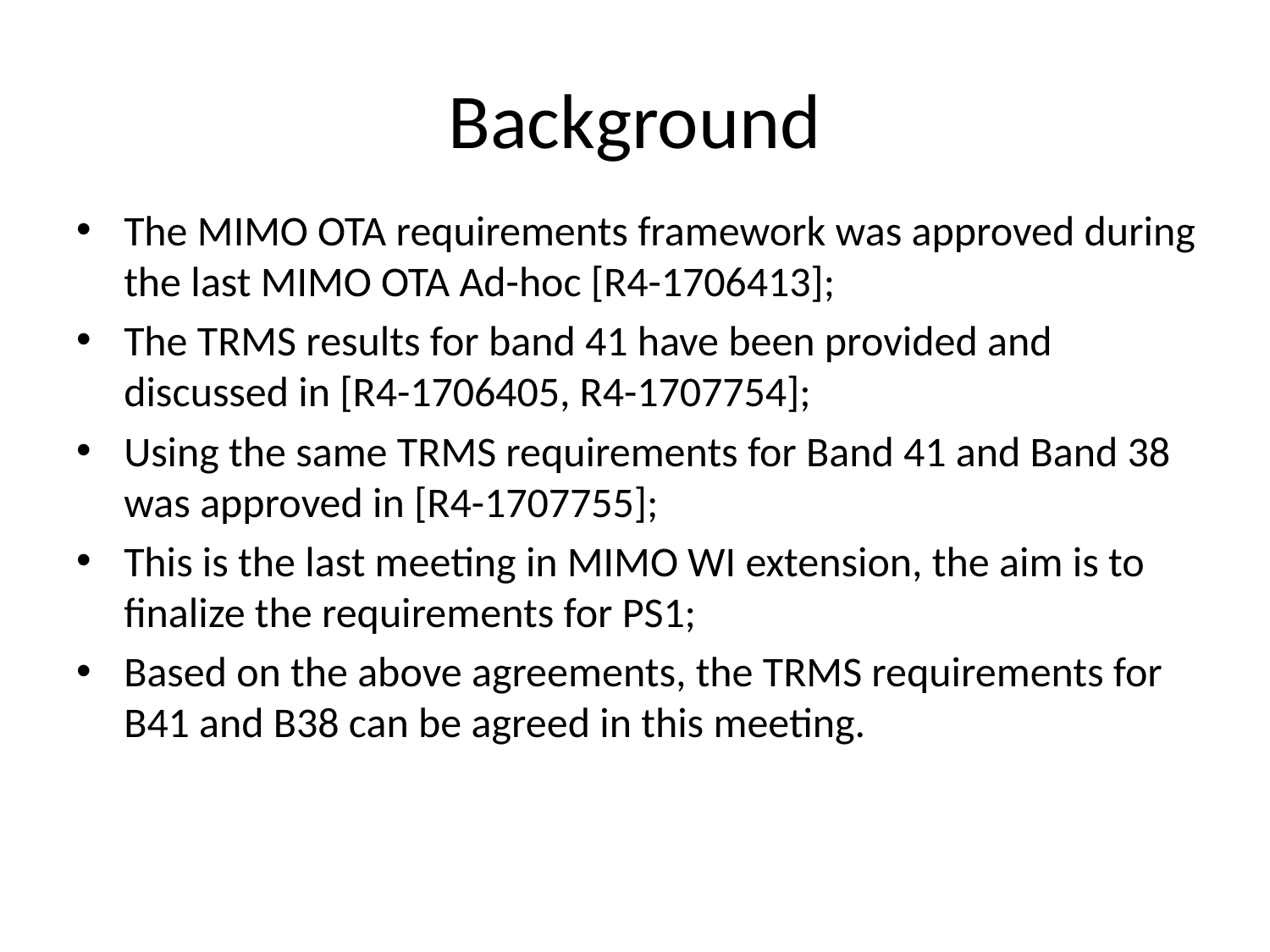

# Background
The MIMO OTA requirements framework was approved during the last MIMO OTA Ad-hoc [R4-1706413];
The TRMS results for band 41 have been provided and discussed in [R4-1706405, R4-1707754];
Using the same TRMS requirements for Band 41 and Band 38 was approved in [R4-1707755];
This is the last meeting in MIMO WI extension, the aim is to finalize the requirements for PS1;
Based on the above agreements, the TRMS requirements for B41 and B38 can be agreed in this meeting.